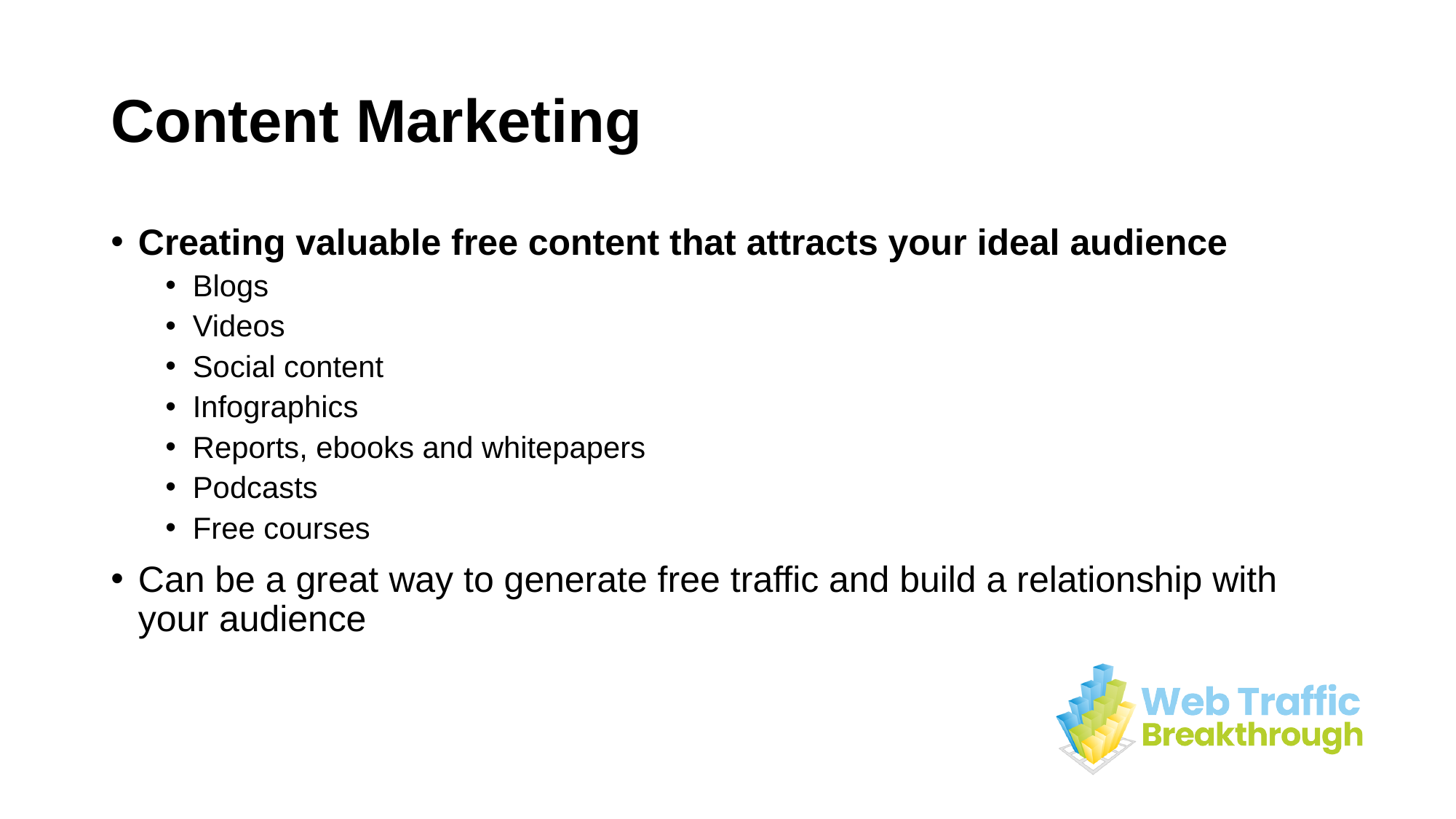

# Content Marketing
Creating valuable free content that attracts your ideal audience
Blogs
Videos
Social content
Infographics
Reports, ebooks and whitepapers
Podcasts
Free courses
Can be a great way to generate free traffic and build a relationship with your audience